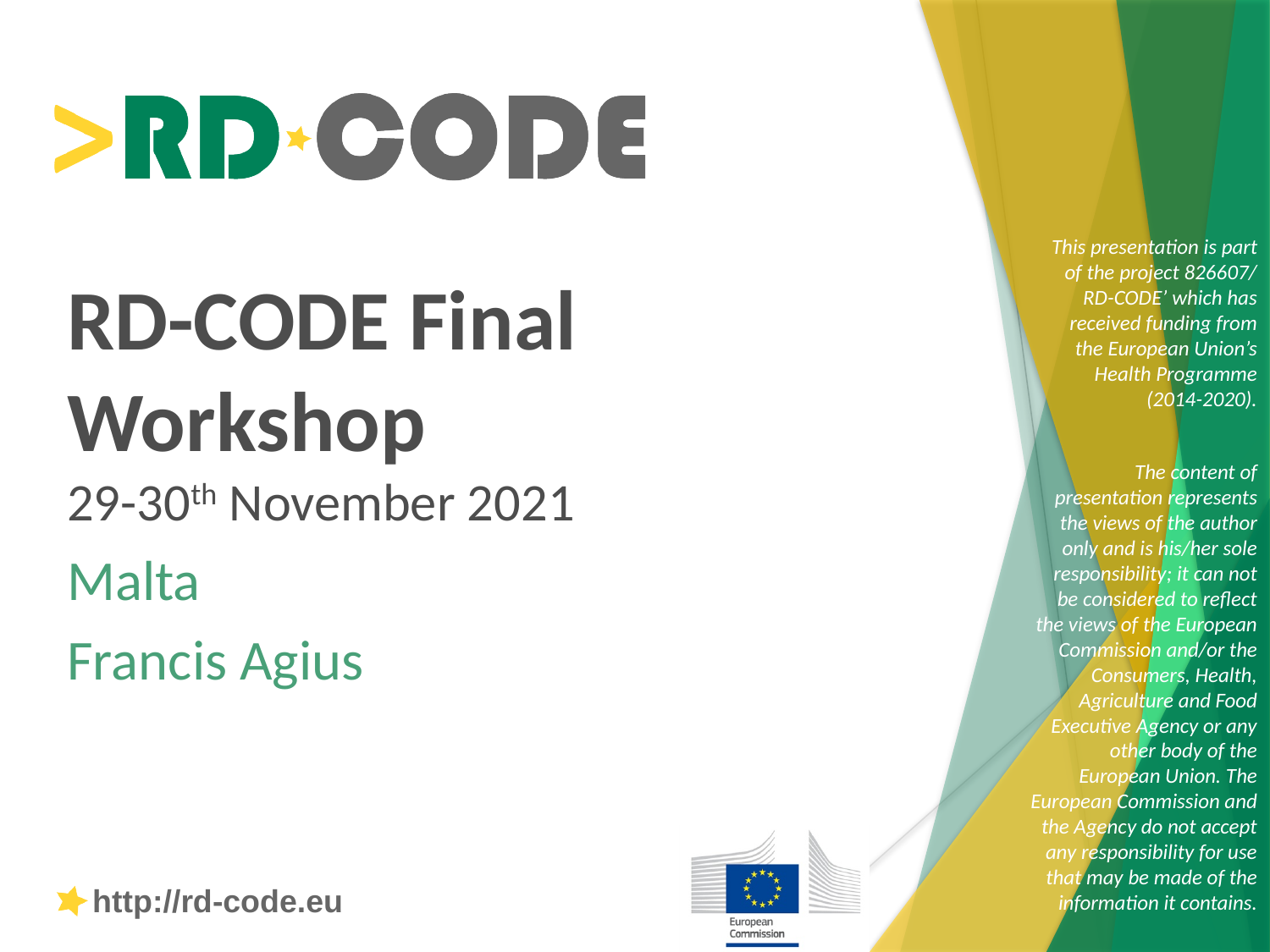

# RD-CODE Final Workshop 29-30th November 2021
Malta
Francis Agius